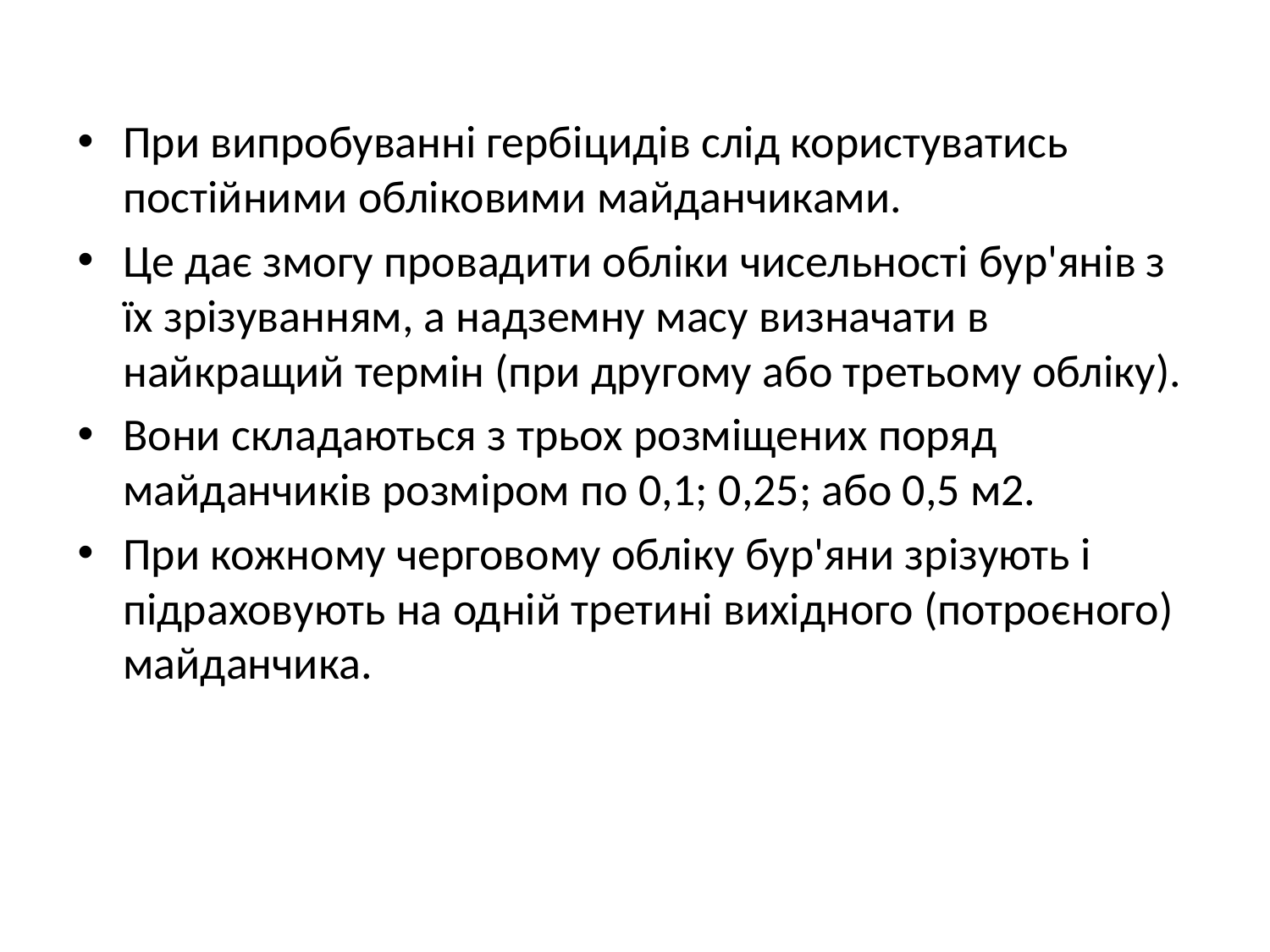

При випробуванні гербіцидів слід користуватись постійними обліковими майданчиками.
Це дає змогу провадити обліки чисельності бур'янів з їх зрізуванням, а надземну масу визначати в найкращий термін (при другому або третьому обліку).
Вони складаються з трьох розміщених поряд майданчиків розміром по 0,1; 0,25; або 0,5 м2.
При кожному черговому обліку бур'яни зрізують і підраховують на одній третині вихідного (потроєного) майданчика.